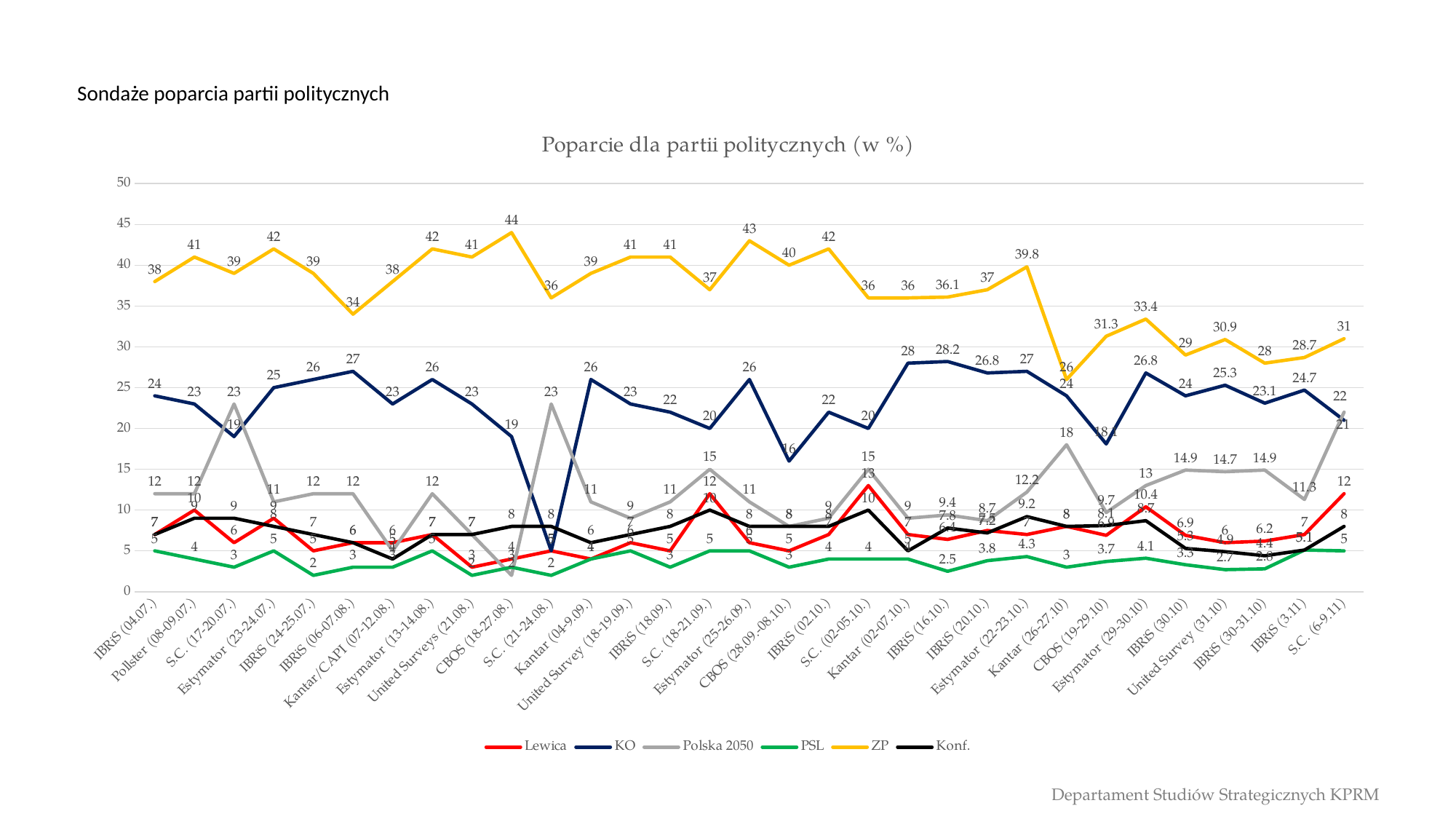

Sondaże poparcia partii politycznych

### Chart: Poparcie dla partii politycznych (w %)

| Category | Lewica | KO | Polska 2050 | PSL | ZP | Konf. |
|---|---|---|---|---|---|---|
| IBRiS (04.07.) | 7.0 | 24.0 | 12.0 | 5.0 | 38.0 | 7.0 |
| Pollster (08-09.07.) | 10.0 | 23.0 | 12.0 | 4.0 | 41.0 | 9.0 |
| S.C. (17-20.07.) | 6.0 | 19.0 | 23.0 | 3.0 | 39.0 | 9.0 |
| Estymator (23-24.07.) | 9.0 | 25.0 | 11.0 | 5.0 | 42.0 | 8.0 |
| IBRiS (24-25.07.) | 5.0 | 26.0 | 12.0 | 2.0 | 39.0 | 7.0 |
| IBRiS (06-07.08.) | 6.0 | 27.0 | 12.0 | 3.0 | 34.0 | 6.0 |
| Kantar/CAPI (07-12.08.) | 6.0 | 23.0 | 5.0 | 3.0 | 38.0 | 4.0 |
| Estymator (13-14.08.) | 7.0 | 26.0 | 12.0 | 5.0 | 42.0 | 7.0 |
| United Surveys (21.08.) | 3.0 | 23.0 | 7.0 | 2.0 | 41.0 | 7.0 |
| CBOS (18-27.08.) | 4.0 | 19.0 | 2.0 | 3.0 | 44.0 | 8.0 |
| S.C. (21-24.08.) | 5.0 | 5.0 | 23.0 | 2.0 | 36.0 | 8.0 |
| Kantar (04-9.09.) | 4.0 | 26.0 | 11.0 | 4.0 | 39.0 | 6.0 |
| United Survey (18-19.09.) | 6.0 | 23.0 | 9.0 | 5.0 | 41.0 | 7.0 |
| IBRiS (18.09.) | 5.0 | 22.0 | 11.0 | 3.0 | 41.0 | 8.0 |
| S.C. (18-21.09.) | 12.0 | 20.0 | 15.0 | 5.0 | 37.0 | 10.0 |
| Estymator (25-26.09.) | 6.0 | 26.0 | 11.0 | 5.0 | 43.0 | 8.0 |
| CBOS (28.09.-08.10.) | 5.0 | 16.0 | 8.0 | 3.0 | 40.0 | 8.0 |
| IBRiS (02.10.) | 7.0 | 22.0 | 9.0 | 4.0 | 42.0 | 8.0 |
| S.C. (02-05.10.) | 13.0 | 20.0 | 15.0 | 4.0 | 36.0 | 10.0 |
| Kantar (02-07.10.) | 7.0 | 28.0 | 9.0 | 4.0 | 36.0 | 5.0 |
| IBRiS (16.10.) | 6.4 | 28.2 | 9.4 | 2.5 | 36.1 | 7.8 |
| IBRiS (20.10.) | 7.5 | 26.8 | 8.7 | 3.8 | 37.0 | 7.2 |
| Estymator (22-23.10.) | 7.0 | 27.0 | 12.2 | 4.3 | 39.8 | 9.2 |
| Kantar (26-27.10) | 8.0 | 24.0 | 18.0 | 3.0 | 26.0 | 8.0 |
| CBOS (19-29.10) | 6.9 | 18.1 | 9.7 | 3.7 | 31.3 | 8.1 |
| Estymator (29-30.10) | 10.4 | 26.8 | 13.0 | 4.1 | 33.4 | 8.7 |
| IBRiS (30.10) | 6.9 | 24.0 | 14.9 | 3.3 | 29.0 | 5.3 |
| United Survey (31.10) | 6.0 | 25.3 | 14.7 | 2.7 | 30.9 | 4.9 |
| IBRiS (30-31.10) | 6.2 | 23.1 | 14.9 | 2.8 | 28.0 | 4.4 |
| IBRiS (3.11) | 7.0 | 24.7 | 11.3 | 5.1 | 28.7 | 5.1 |
| S.C. (6-9.11) | 12.0 | 21.0 | 22.0 | 5.0 | 31.0 | 8.0 |